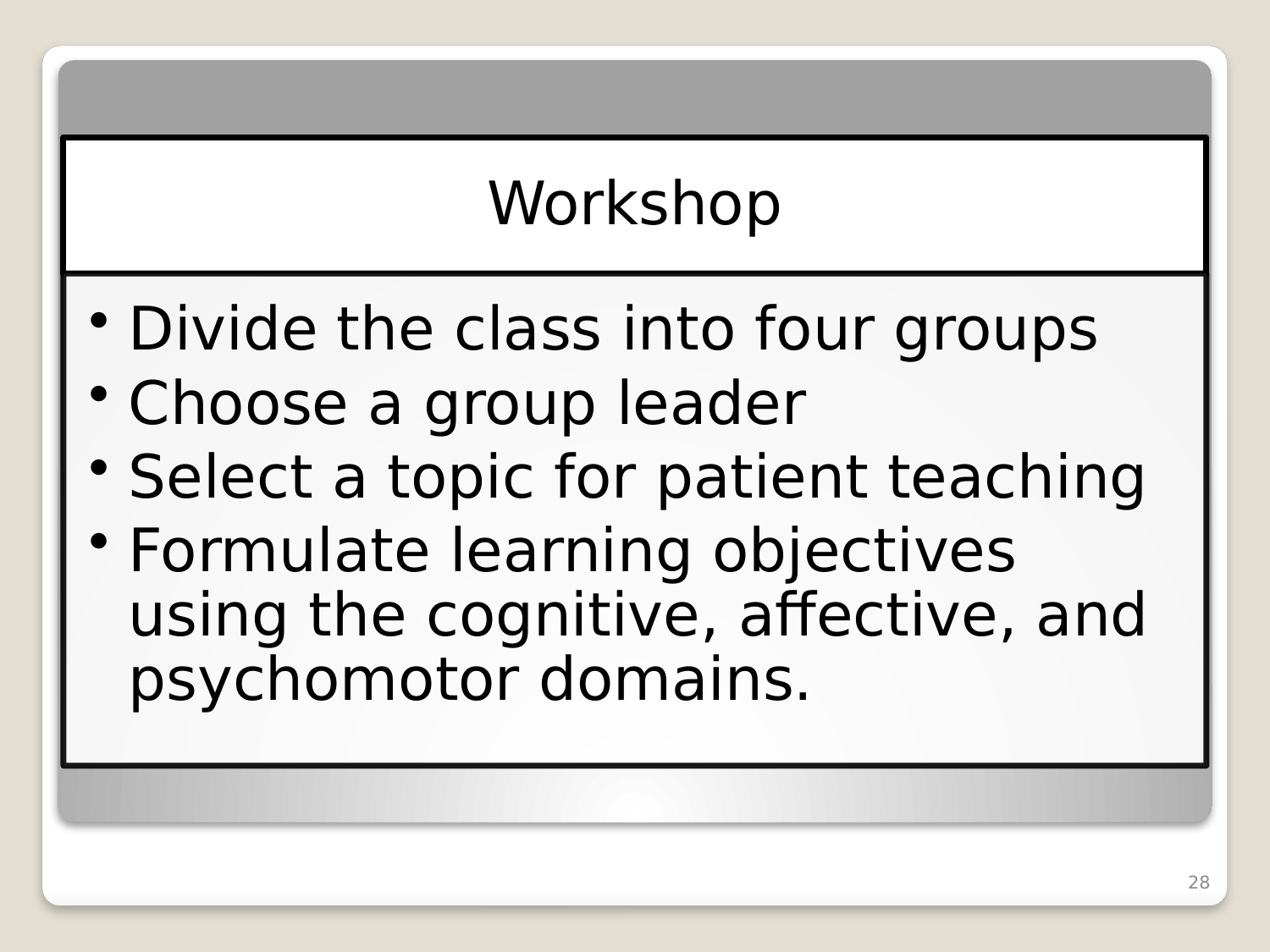

Workshop
Divide the class into four groups
Choose a group leader
Select a topic for patient teaching
Formulate learning objectives using the cognitive, affective, and psychomotor domains.
28